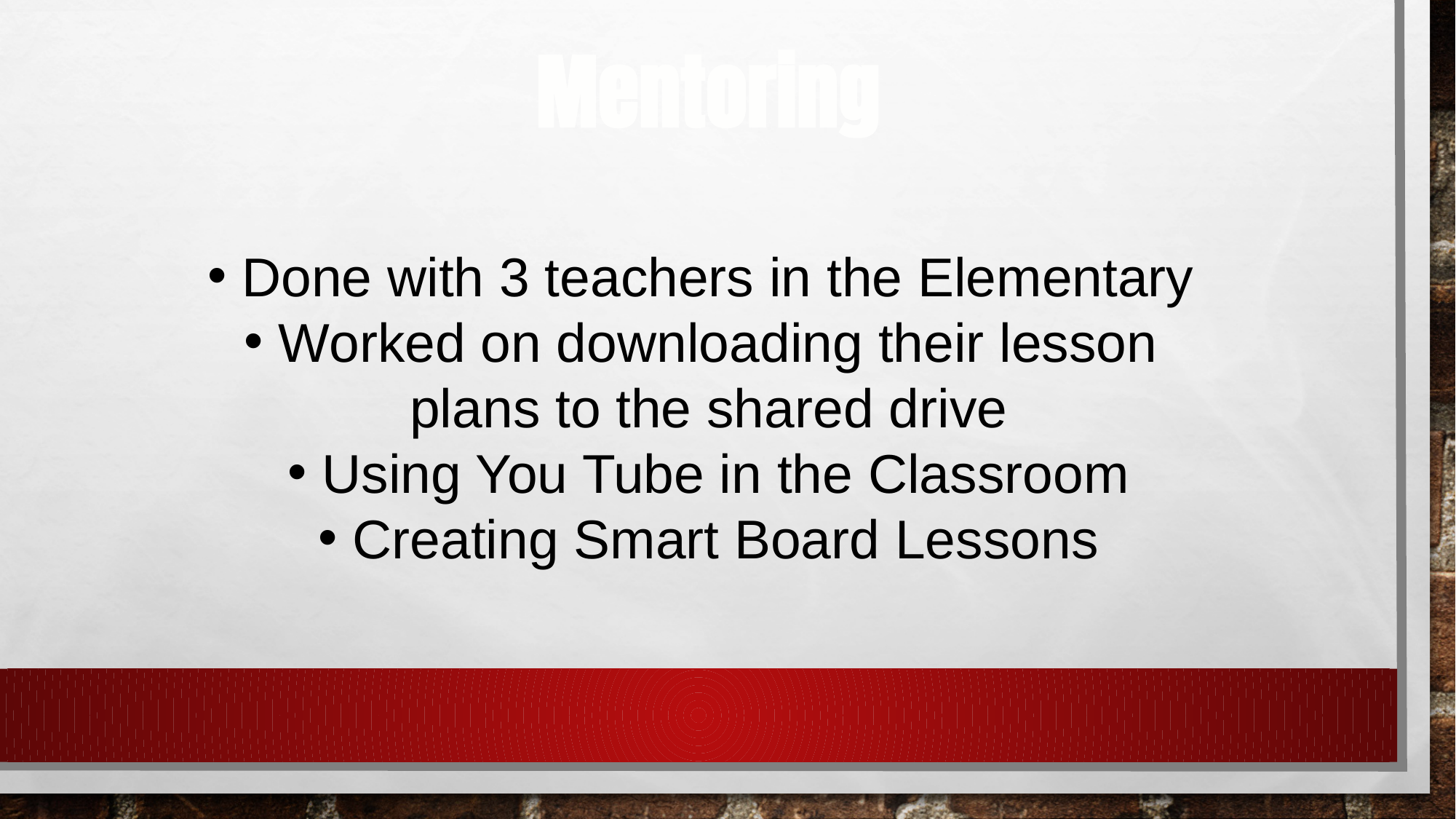

Mentoring
Done with 3 teachers in the Elementary
Worked on downloading their lesson
plans to the shared drive
Using You Tube in the Classroom
Creating Smart Board Lessons